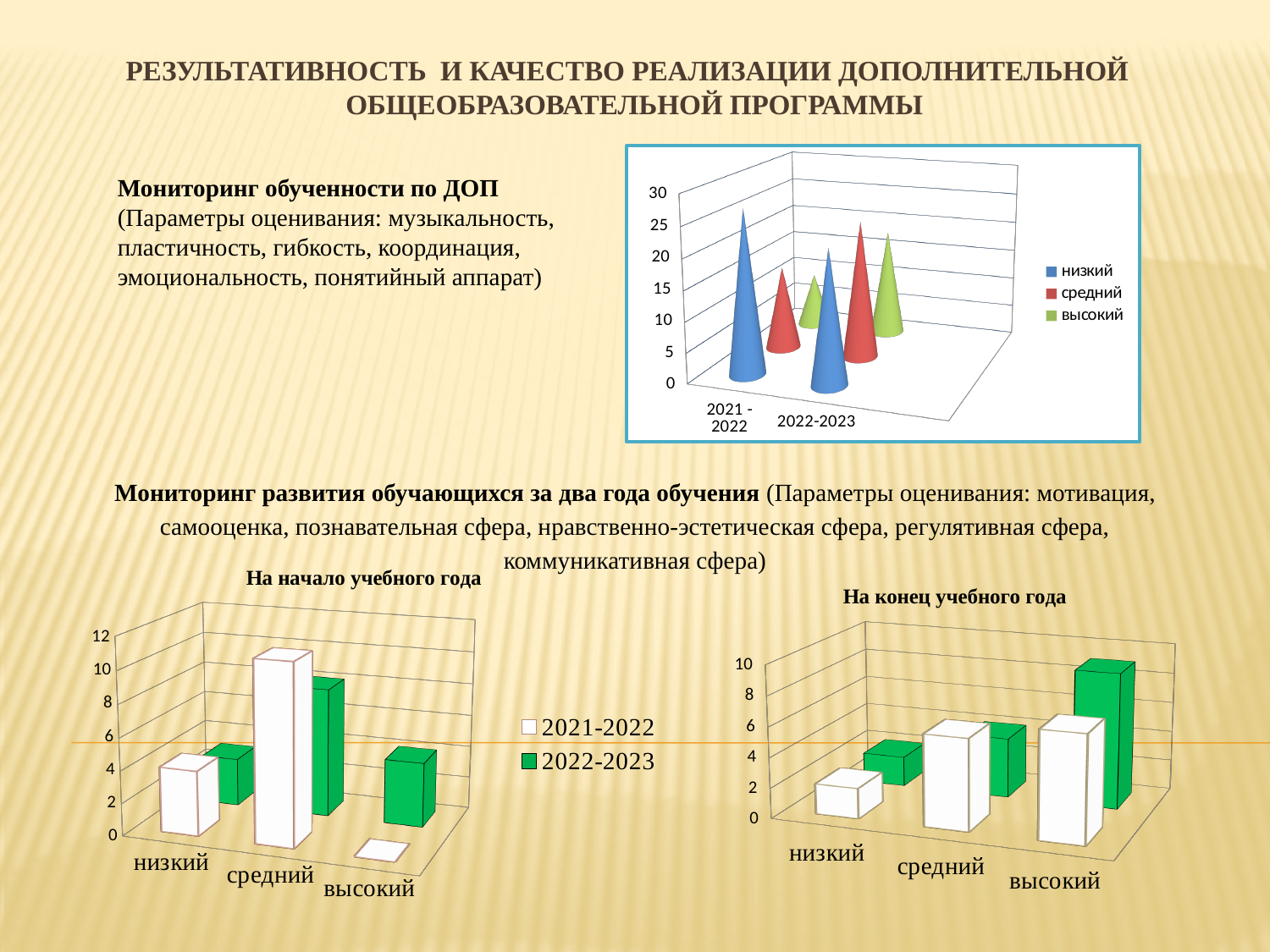

# Результативность  и качество реализации дополнительной   общеобразовательной программы

[unsupported chart]

Мониторинг обученности по ДОП
(Параметры оценивания: музыкальность,  пластичность, гибкость, координация, эмоциональность, понятийный аппарат)
Мониторинг развития обучающихся за два года обучения (Параметры оценивания: мотивация, самооценка, познавательная сфера, нравственно-эстетическая сфера, регулятивная сфера, коммуникативная сфера)

[unsupported chart]

[unsupported chart]